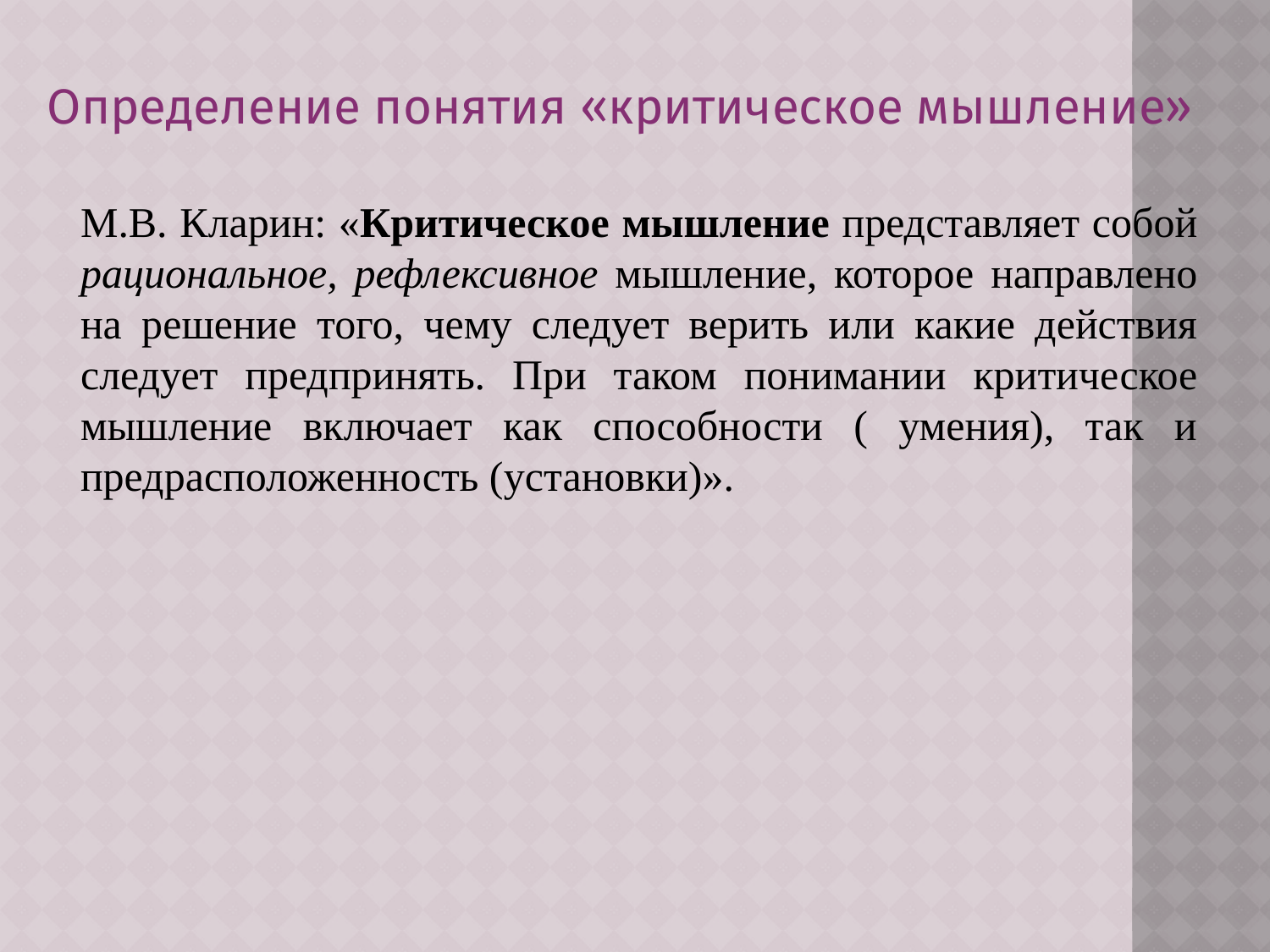

Определение понятия «критическое мышление»
М.В. Кларин: «Критическое мышление представляет собой рациональное, рефлексивное мышление, которое направлено на решение того, чему следует верить или какие действия следует предпринять. При таком понимании критическое мышление включает как способности ( умения), так и предрасположенность (установки)».